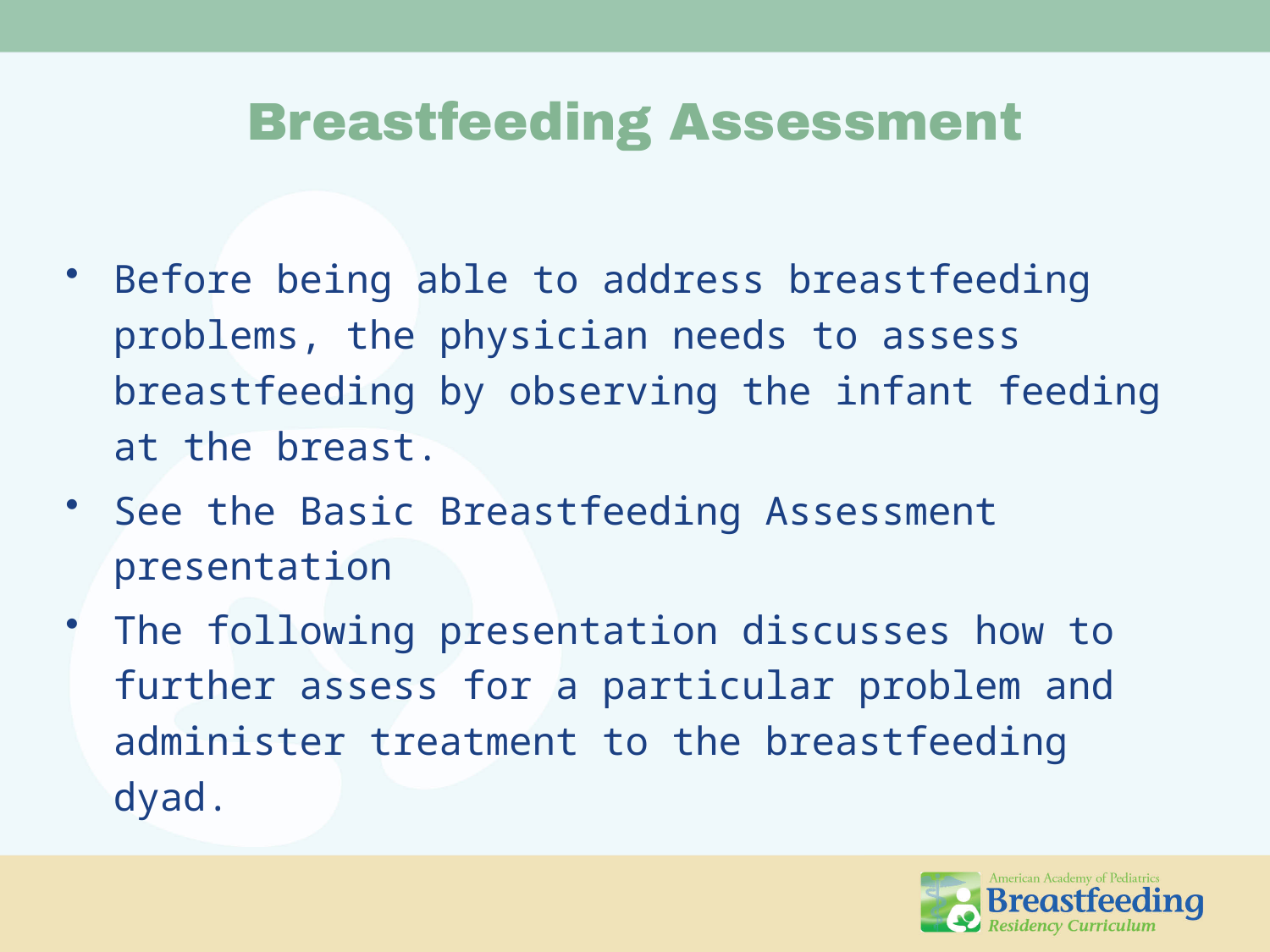

# Breastfeeding Assessment
Before being able to address breastfeeding problems, the physician needs to assess breastfeeding by observing the infant feeding at the breast.
See the Basic Breastfeeding Assessment presentation
The following presentation discusses how to further assess for a particular problem and administer treatment to the breastfeeding dyad.